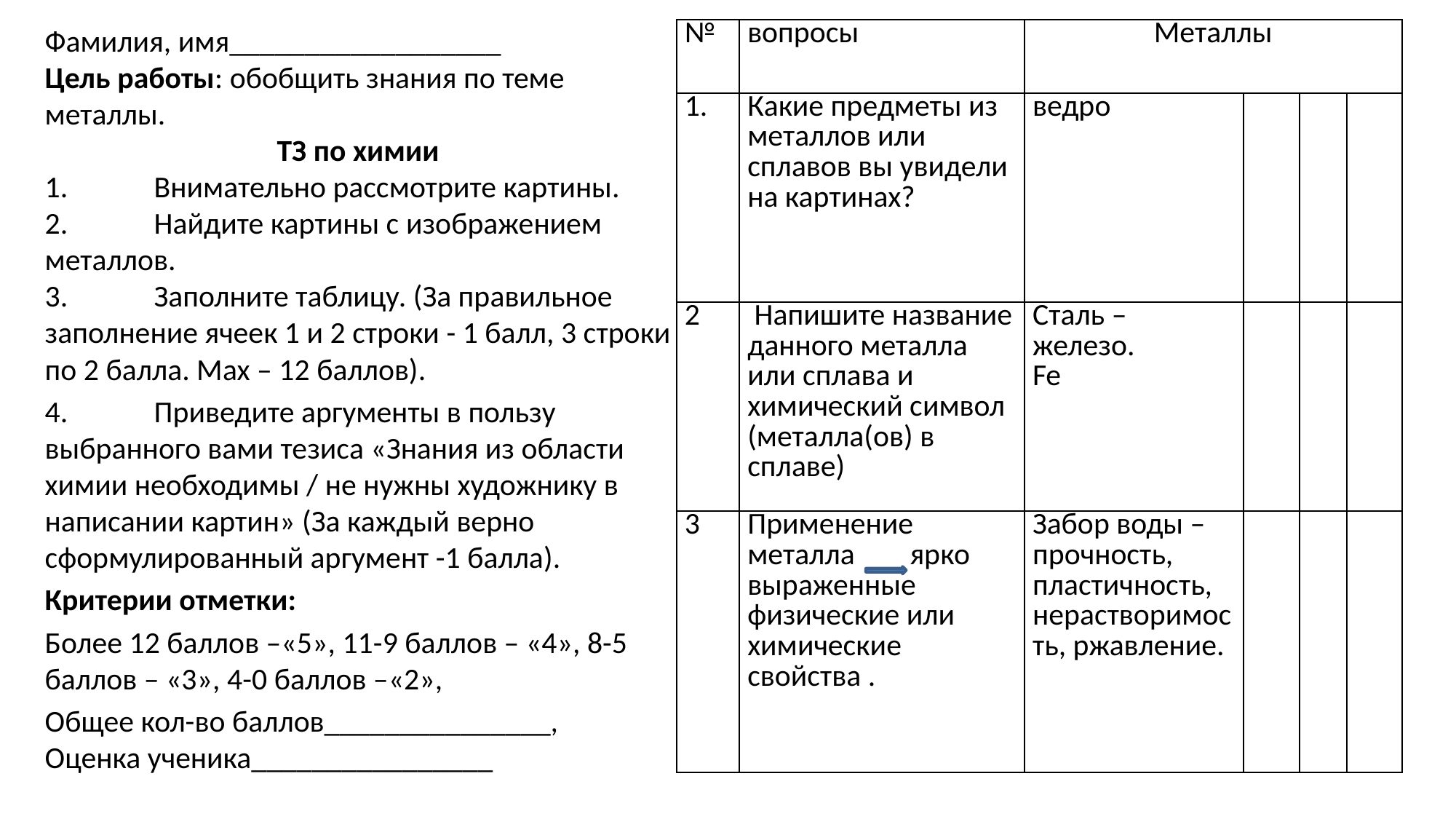

Фамилия, имя__________________
Цель работы: обобщить знания по теме металлы.
ТЗ по химии
1.	Внимательно рассмотрите картины.
2.	Найдите картины с изображением металлов.
3.	Заполните таблицу. (За правильное заполнение ячеек 1 и 2 строки - 1 балл, 3 строки по 2 балла. Мах – 12 баллов).
4.	Приведите аргументы в пользу выбранного вами тезиса «Знания из области химии необходимы / не нужны художнику в написании картин» (За каждый верно сформулированный аргумент -1 балла).
Критерии отметки:
Более 12 баллов –«5», 11-9 баллов – «4», 8-5 баллов – «3», 4-0 баллов –«2»,
Общее кол-во баллов_______________,           Оценка ученика________________
| № | вопросы | Металлы |  |  |  |
| --- | --- | --- | --- | --- | --- |
|  | Какие предметы из металлов или сплавов вы увидели на картинах? | ведро |  |  |  |
| 2 | Напишите название данного металла или сплава и химический символ (металла(ов) в сплаве) | Сталь – железо. Fe |  |  |  |
| 3 | Применение металла ярко выраженные физические или химические свойства . | Забор воды – прочность, пластичность, нерастворимость, ржавление. |  |  |  |